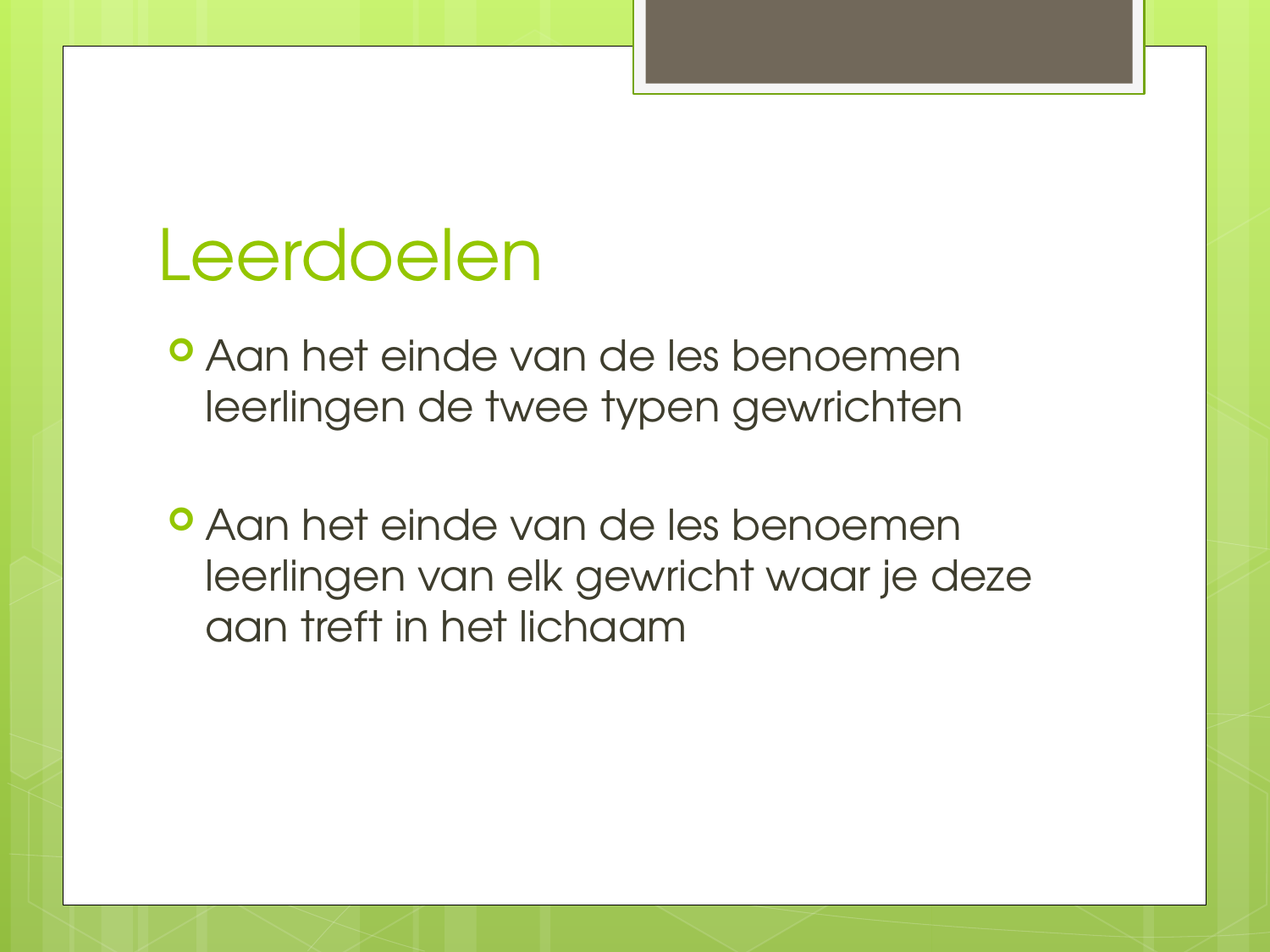

# Leerdoelen
Aan het einde van de les benoemen leerlingen de twee typen gewrichten

Aan het einde van de les benoemen leerlingen van elk gewricht waar je deze aan treft in het lichaam